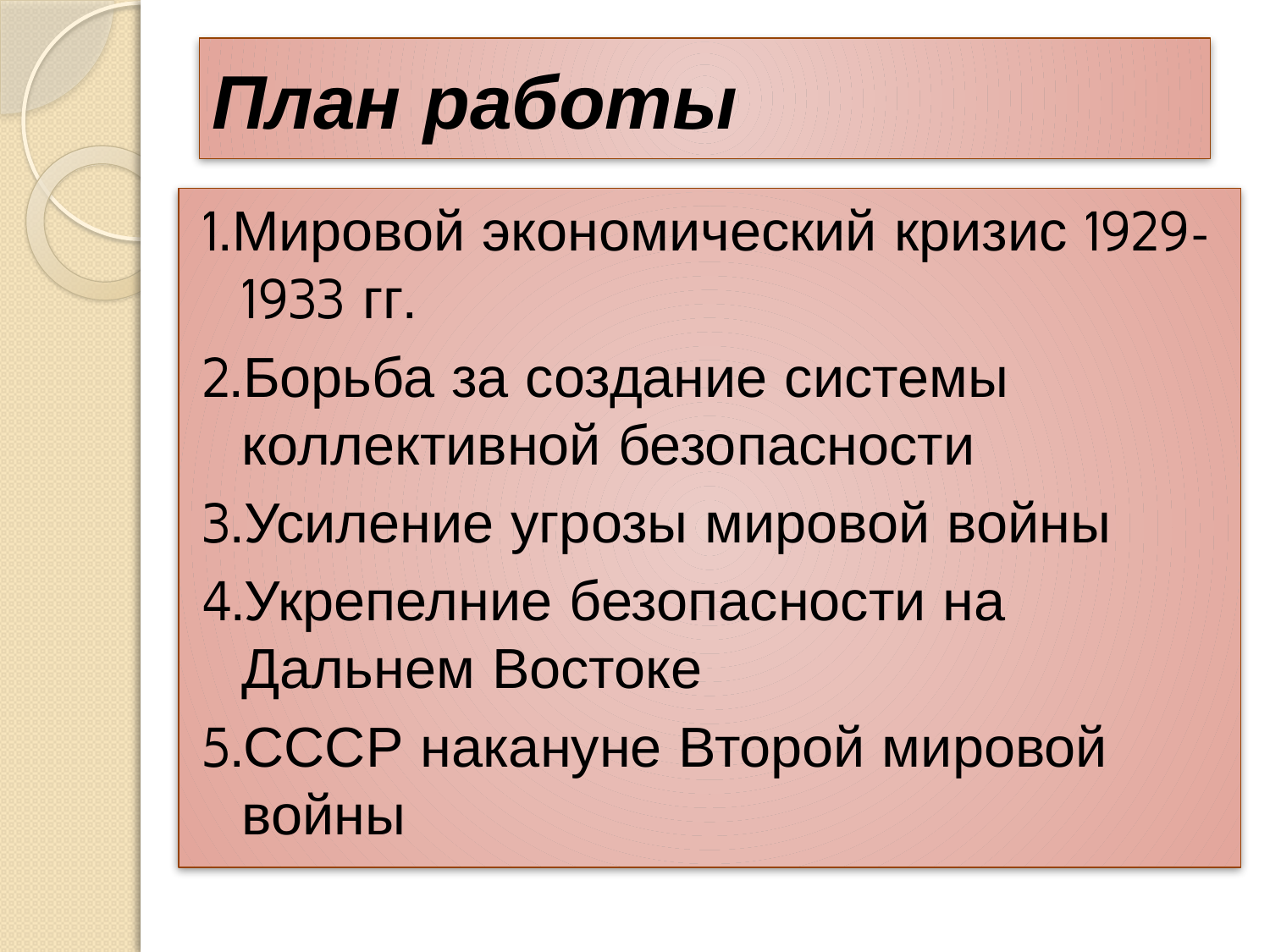

# План работы
1.Мировой экономический кризис 1929-1933 гг.
2.Борьба за создание системы коллективной безопасности
3.Усиление угрозы мировой войны
4.Укрепелние безопасности на Дальнем Востоке
5.СССР накануне Второй мировой войны